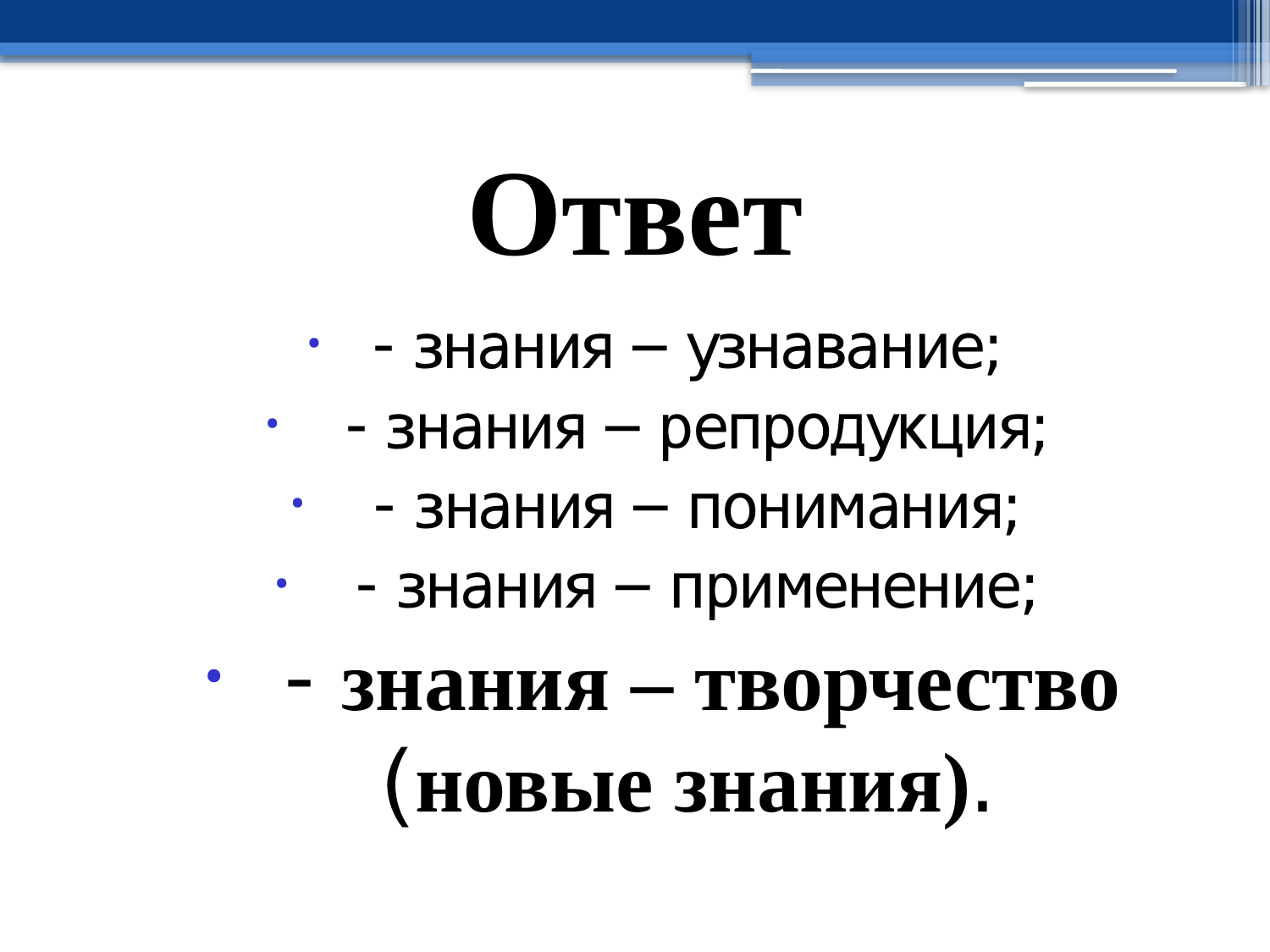

# Ответ
- знания – узнавание;
 - знания – репродукция;
 - знания – понимания;
 - знания – применение;
 - знания – творчество (новые знания).